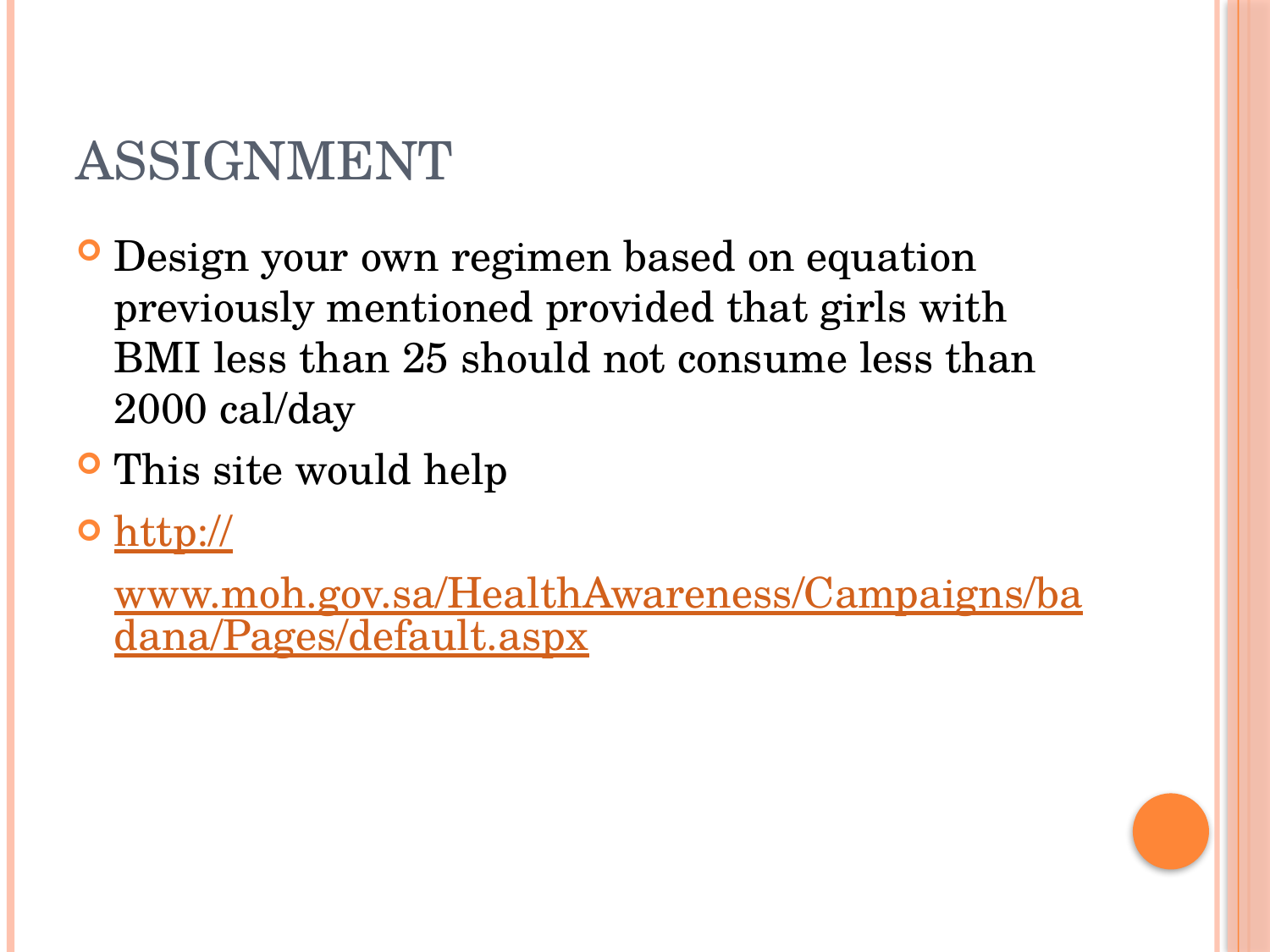

# Assignment
Design your own regimen based on equation previously mentioned provided that girls with BMI less than 25 should not consume less than 2000 cal/day
This site would help
http://www.moh.gov.sa/HealthAwareness/Campaigns/badana/Pages/default.aspx